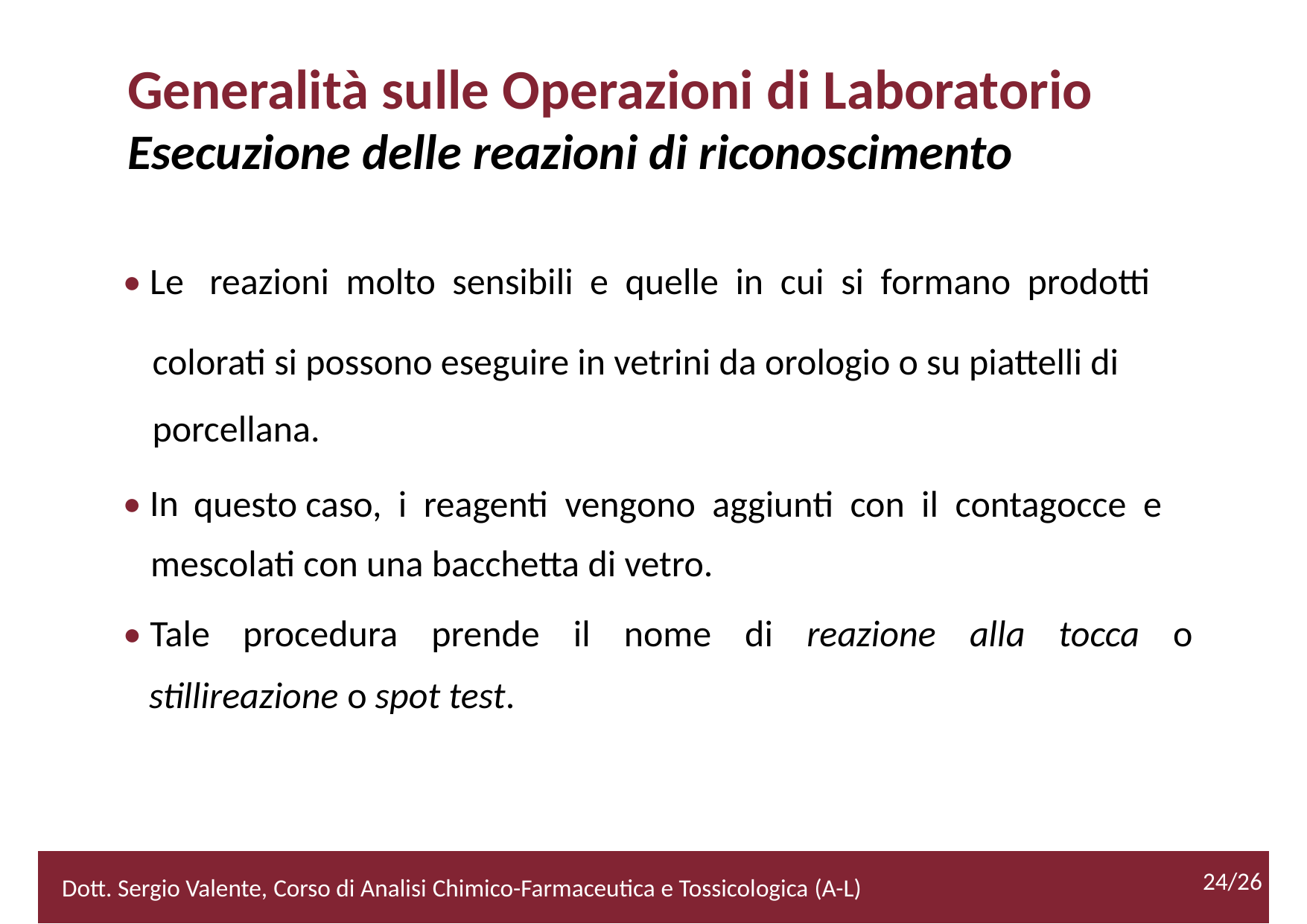

Generalità sulle Operazioni di Laboratorio
Esecuzione delle reazioni di riconoscimento
• Le
reazioni  molto  sensibili  e  quelle  in  cui  si  formano  prodotti
colorati si possono eseguire in vetrini da orologio o su piattelli di
porcellana.
• In
questo caso,  i  reagenti  vengono  aggiunti  con  il  contagocce  e
mescolati con una bacchetta di vetro.
• Tale
procedura    prende    il    nome    di    reazione    alla    tocca    o
stillireazione o spot test.

24/26
2/52
Dott. Sergio Valente, Corso di Analisi Chimico-Farmaceutica e Tossicologica (A-L)